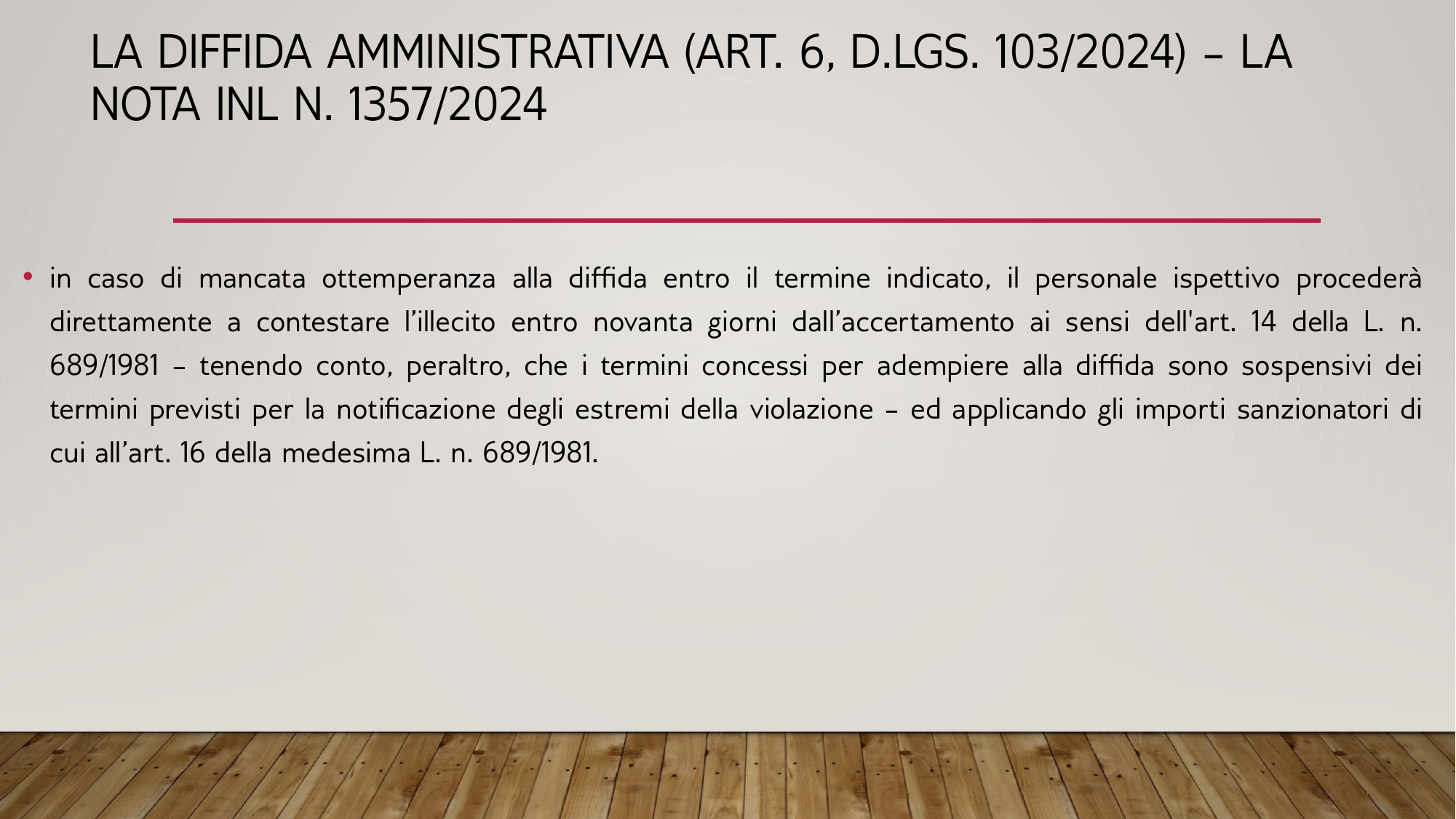

# La diffida amministrativa (art. 6, d.lgs. 103/2024) – la nota inl n. 1357/2024
in caso di mancata ottemperanza alla diffida entro il termine indicato, il personale ispettivo procederà direttamente a contestare l’illecito entro novanta giorni dall’accertamento ai sensi dell'art. 14 della L. n. 689/1981 – tenendo conto, peraltro, che i termini concessi per adempiere alla diffida sono sospensivi dei termini previsti per la notificazione degli estremi della violazione – ed applicando gli importi sanzionatori di cui all’art. 16 della medesima L. n. 689/1981.